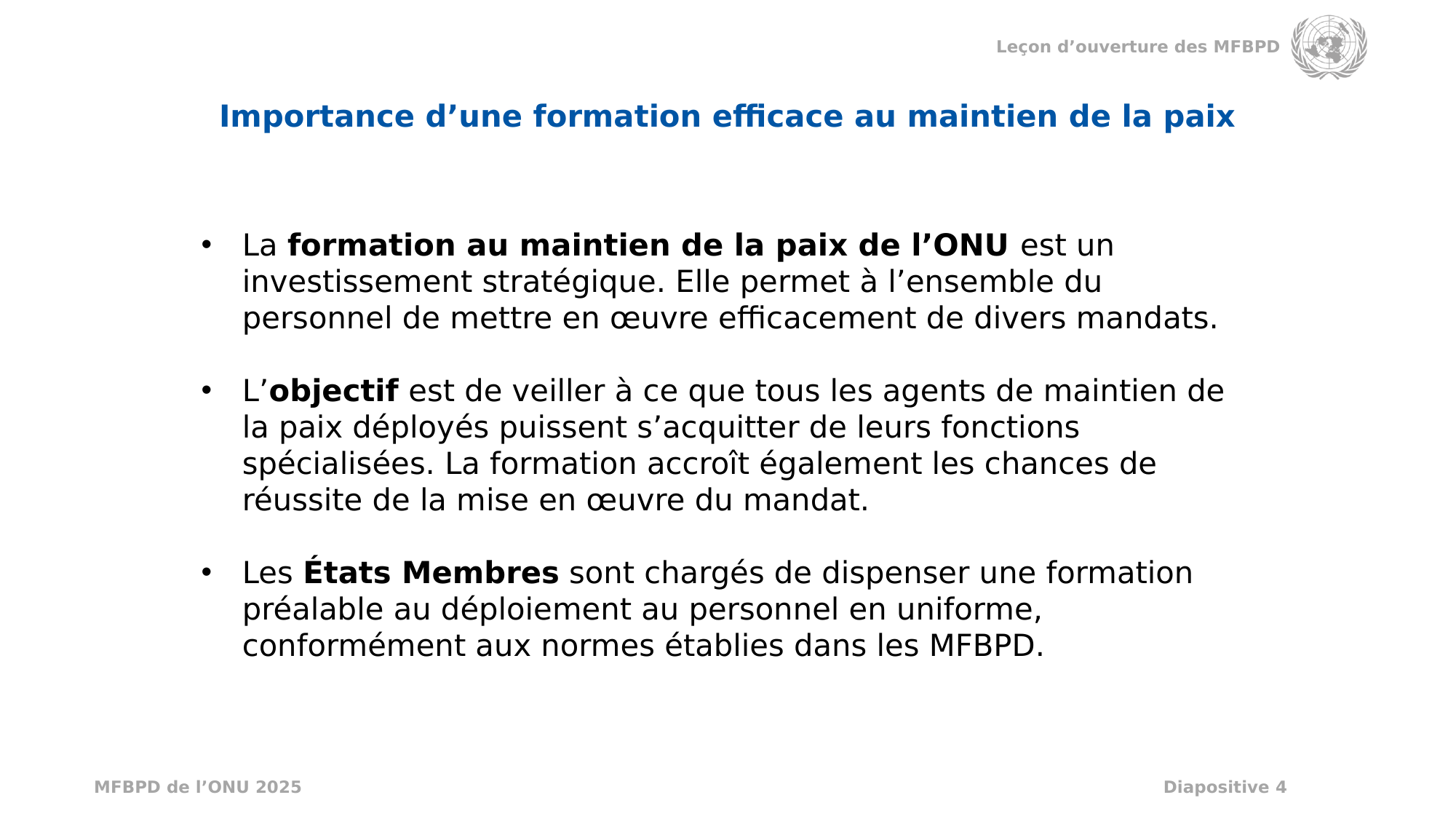

Importance d’une formation efficace au maintien de la paix
La formation au maintien de la paix de l’ONU est un investissement stratégique. Elle permet à l’ensemble du personnel de mettre en œuvre efficacement de divers mandats.

L’objectif est de veiller à ce que tous les agents de maintien de la paix déployés puissent s’acquitter de leurs fonctions spécialisées. La formation accroît également les chances de réussite de la mise en œuvre du mandat.

Les États Membres sont chargés de dispenser une formation préalable au déploiement au personnel en uniforme, conformément aux normes établies dans les MFBPD.